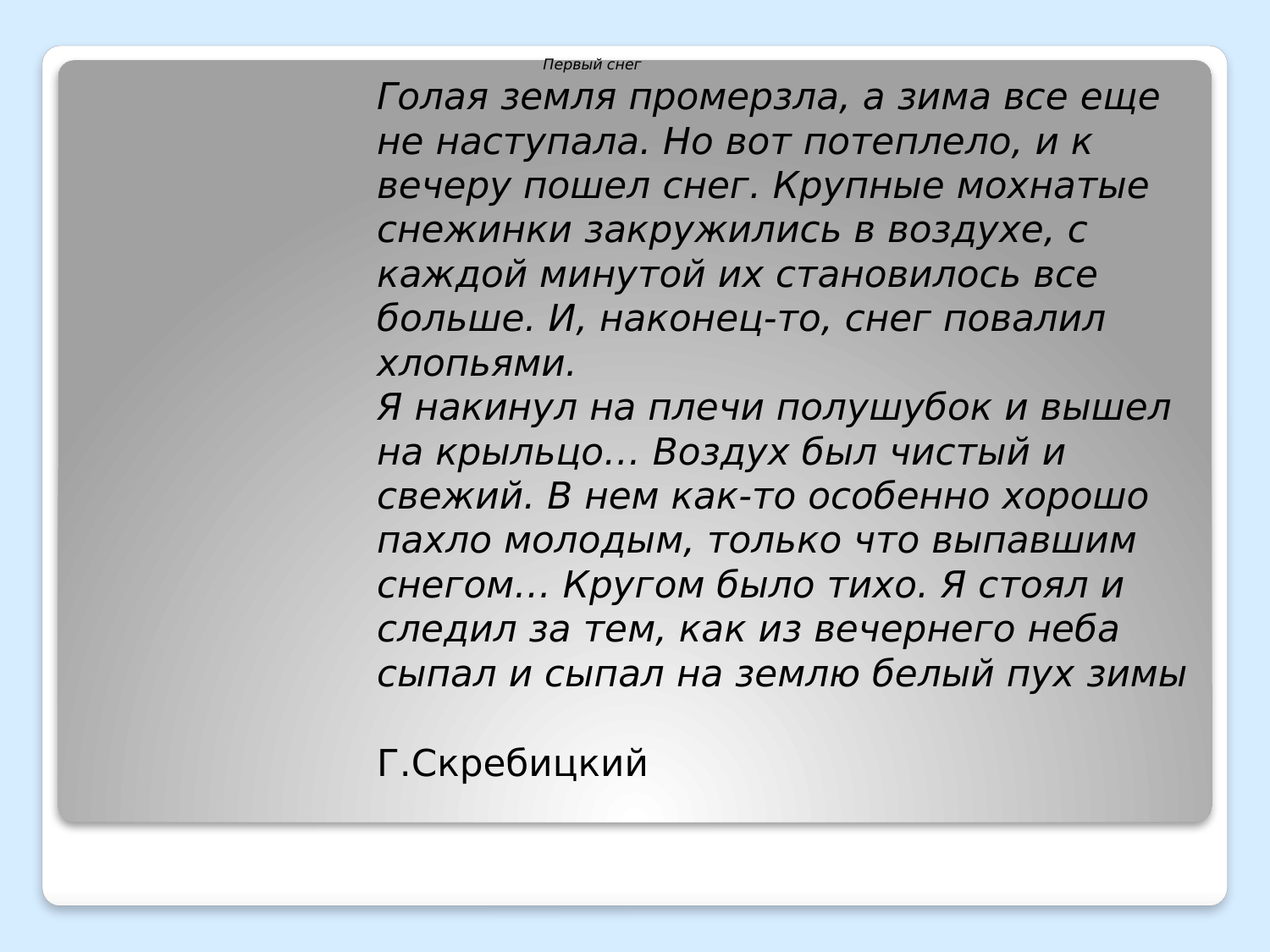

#
                                           Первый снег
Голая земля промерзла, а зима все еще не наступала. Но вот потеплело, и к вечеру пошел снег. Крупные мохнатые снежинки закружились в воздухе, с каждой минутой их становилось все больше. И, наконец-то, снег повалил хлопьями.
Я накинул на плечи полушубок и вышел на крыльцо… Воздух был чистый и свежий. В нем как-то особенно хорошо пахло молодым, только что выпавшим снегом… Кругом было тихо. Я стоял и следил за тем, как из вечернего неба сыпал и сыпал на землю белый пух зимы
                                                                      Г.Скребицкий